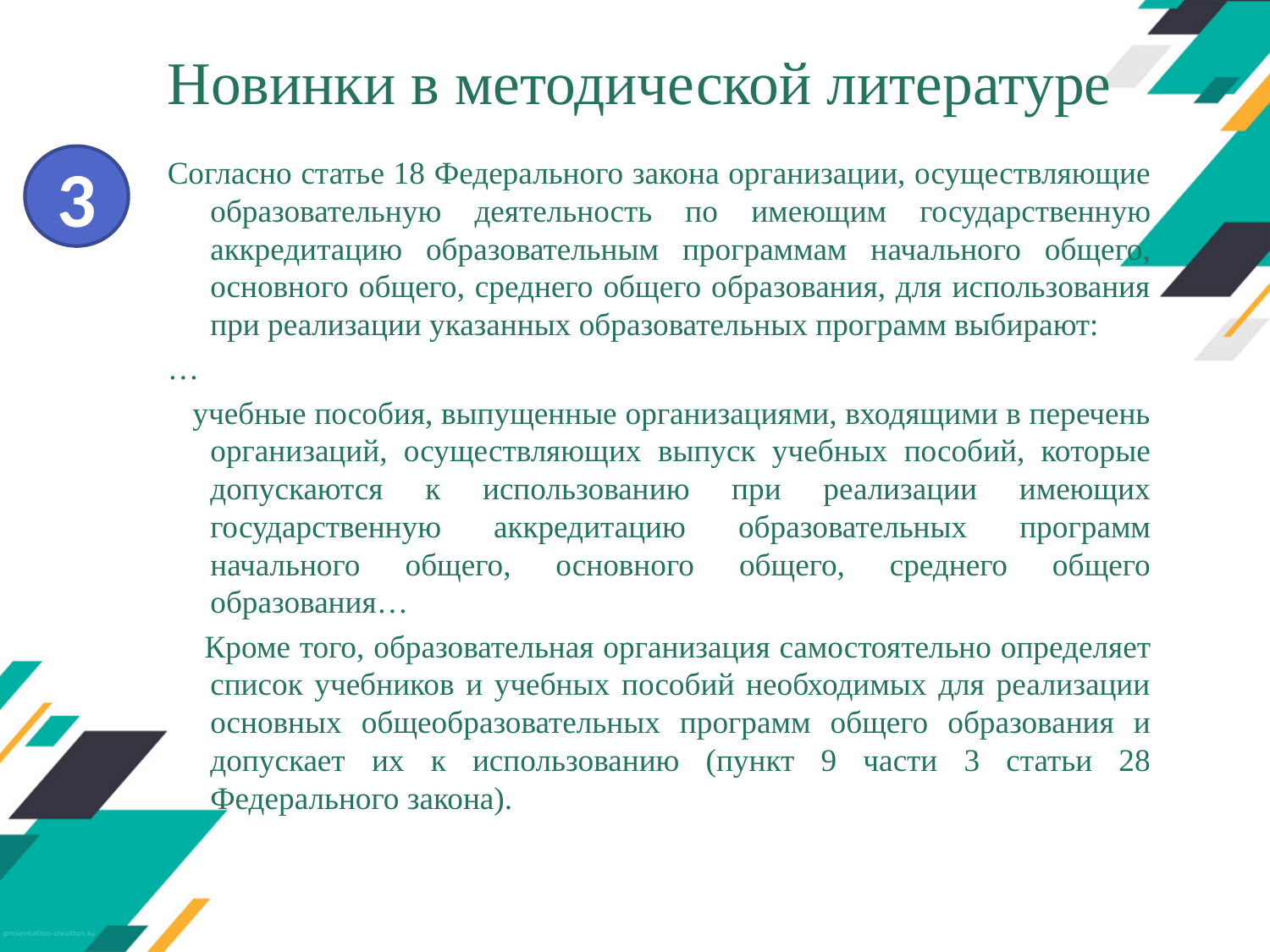

# Новинки в методической литературе
3
Согласно статье 18 Федерального закона организации, осуществляющие образовательную деятельность по имеющим государственную аккредитацию образовательным программам начального общего, основного общего, среднего общего образования, для использования при реализации указанных образовательных программ выбирают:
…
   учебные пособия, выпущенные организациями, входящими в перечень организаций, осуществляющих выпуск учебных пособий, которые допускаются к использованию при реализации имеющих государственную аккредитацию образовательных программ начального общего, основного общего, среднего общего образования…
    Кроме того, образовательная организация самостоятельно определяет список учебников и учебных пособий необходимых для реализации основных общеобразовательных программ общего образования и допускает их к использованию (пункт 9 части 3 статьи 28 Федерального закона).